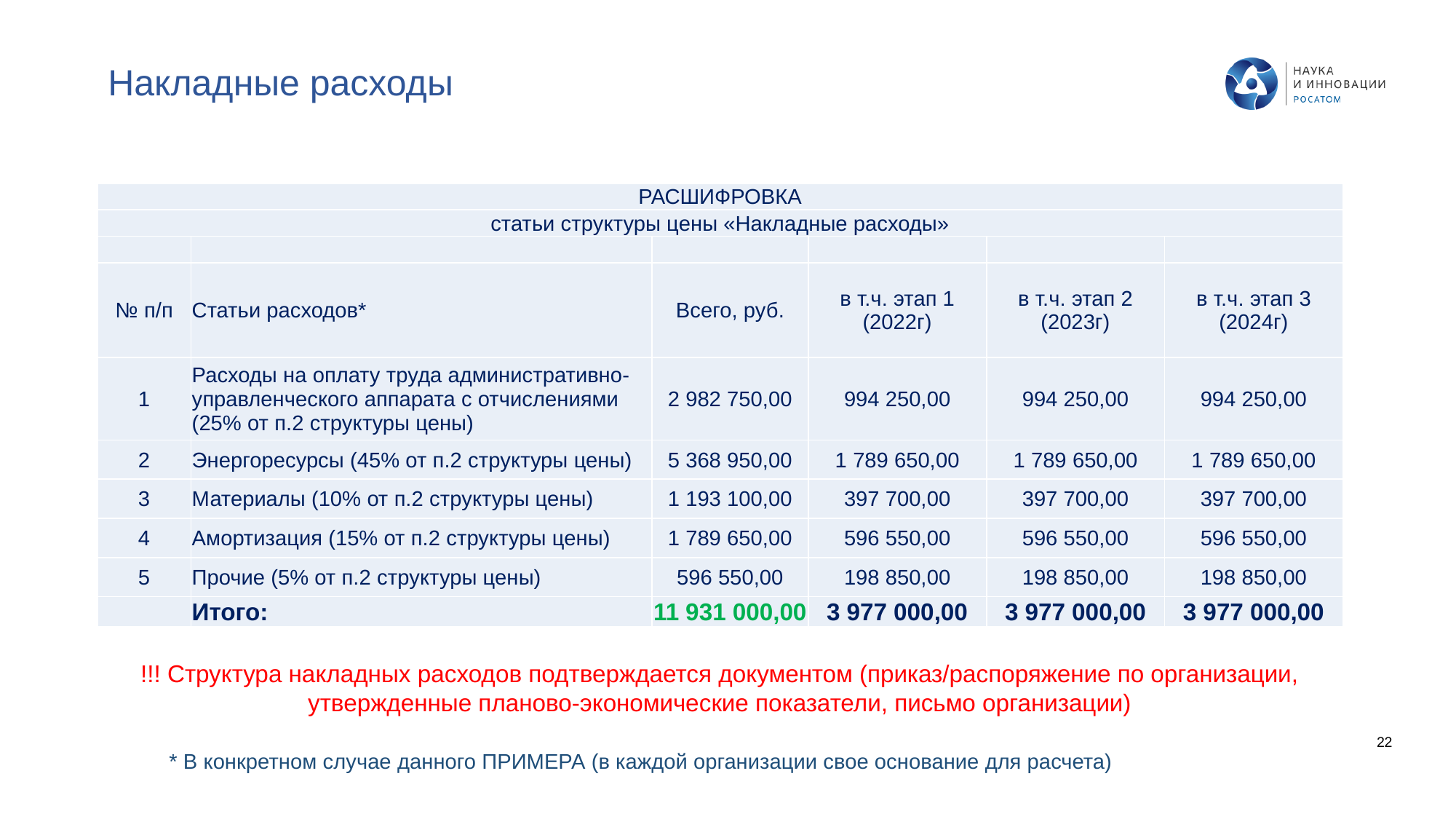

Накладные расходы
| РАСШИФРОВКА |  |  |  |  |  |
| --- | --- | --- | --- | --- | --- |
| статьи структуры цены «Накладные расходы» |  |  |  |  |  |
|  |  |  |  |  |  |
| № п/п | Статьи расходов\* | Всего, руб. | в т.ч. этап 1 (2022г) | в т.ч. этап 2 (2023г) | в т.ч. этап 3 (2024г) |
| 1 | Расходы на оплату труда административно-управленческого аппарата с отчислениями (25% от п.2 структуры цены) | 2 982 750,00 | 994 250,00 | 994 250,00 | 994 250,00 |
| 2 | Энергоресурсы (45% от п.2 структуры цены) | 5 368 950,00 | 1 789 650,00 | 1 789 650,00 | 1 789 650,00 |
| 3 | Материалы (10% от п.2 структуры цены) | 1 193 100,00 | 397 700,00 | 397 700,00 | 397 700,00 |
| 4 | Амортизация (15% от п.2 структуры цены) | 1 789 650,00 | 596 550,00 | 596 550,00 | 596 550,00 |
| 5 | Прочие (5% от п.2 структуры цены) | 596 550,00 | 198 850,00 | 198 850,00 | 198 850,00 |
|  | Итого: | 11 931 000,00 | 3 977 000,00 | 3 977 000,00 | 3 977 000,00 |
!!! Структура накладных расходов подтверждается документом (приказ/распоряжение по организации, утвержденные планово-экономические показатели, письмо организации)
* В конкретном случае данного ПРИМЕРА (в каждой организации свое основание для расчета)